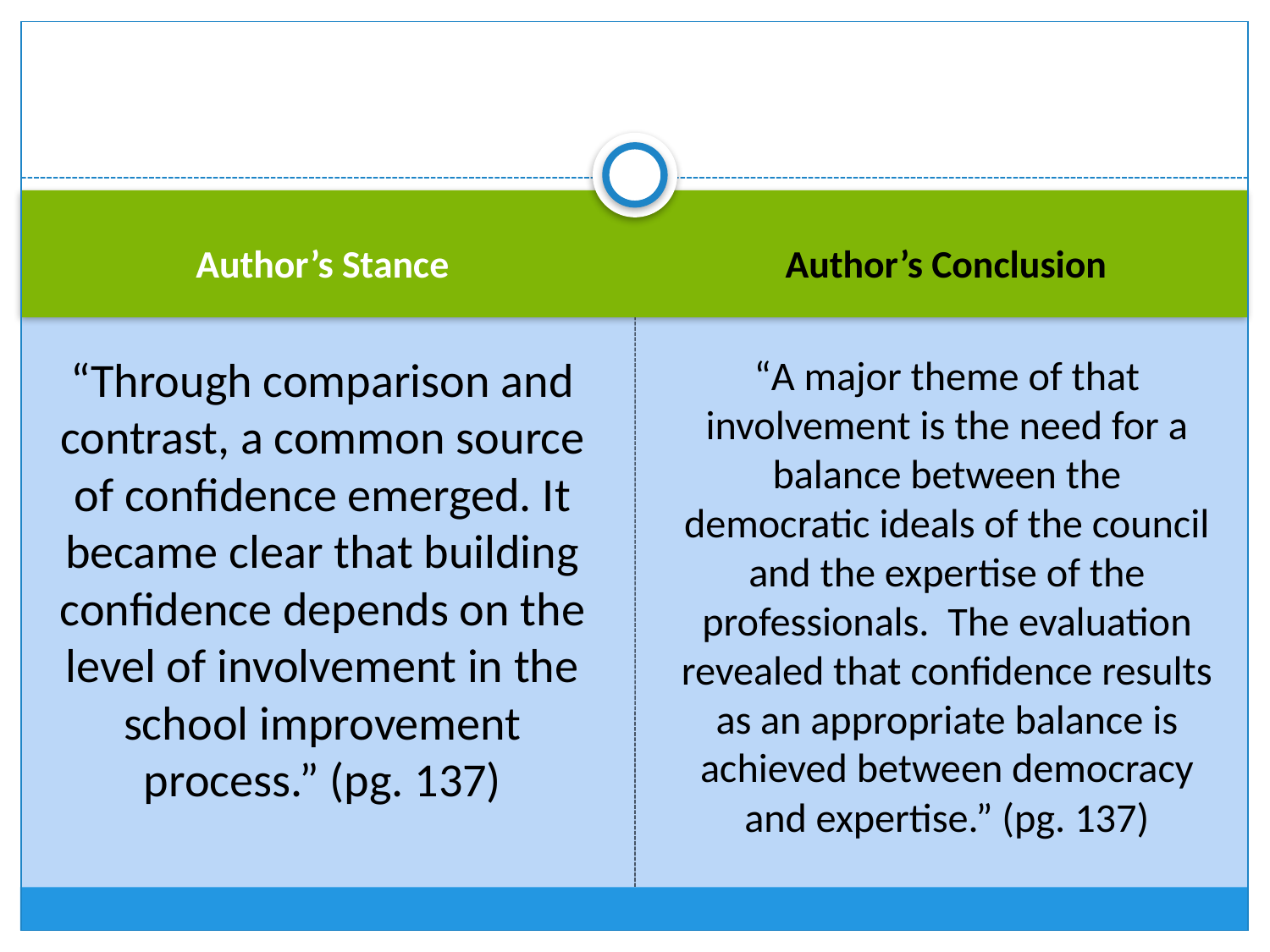

Author’s Stance
Author’s Conclusion
“Through comparison and contrast, a common source of confidence emerged. It became clear that building confidence depends on the level of involvement in the school improvement process.” (pg. 137)
“A major theme of that involvement is the need for a balance between the democratic ideals of the council and the expertise of the professionals.  The evaluation revealed that confidence results as an appropriate balance is achieved between democracy and expertise.” (pg. 137)